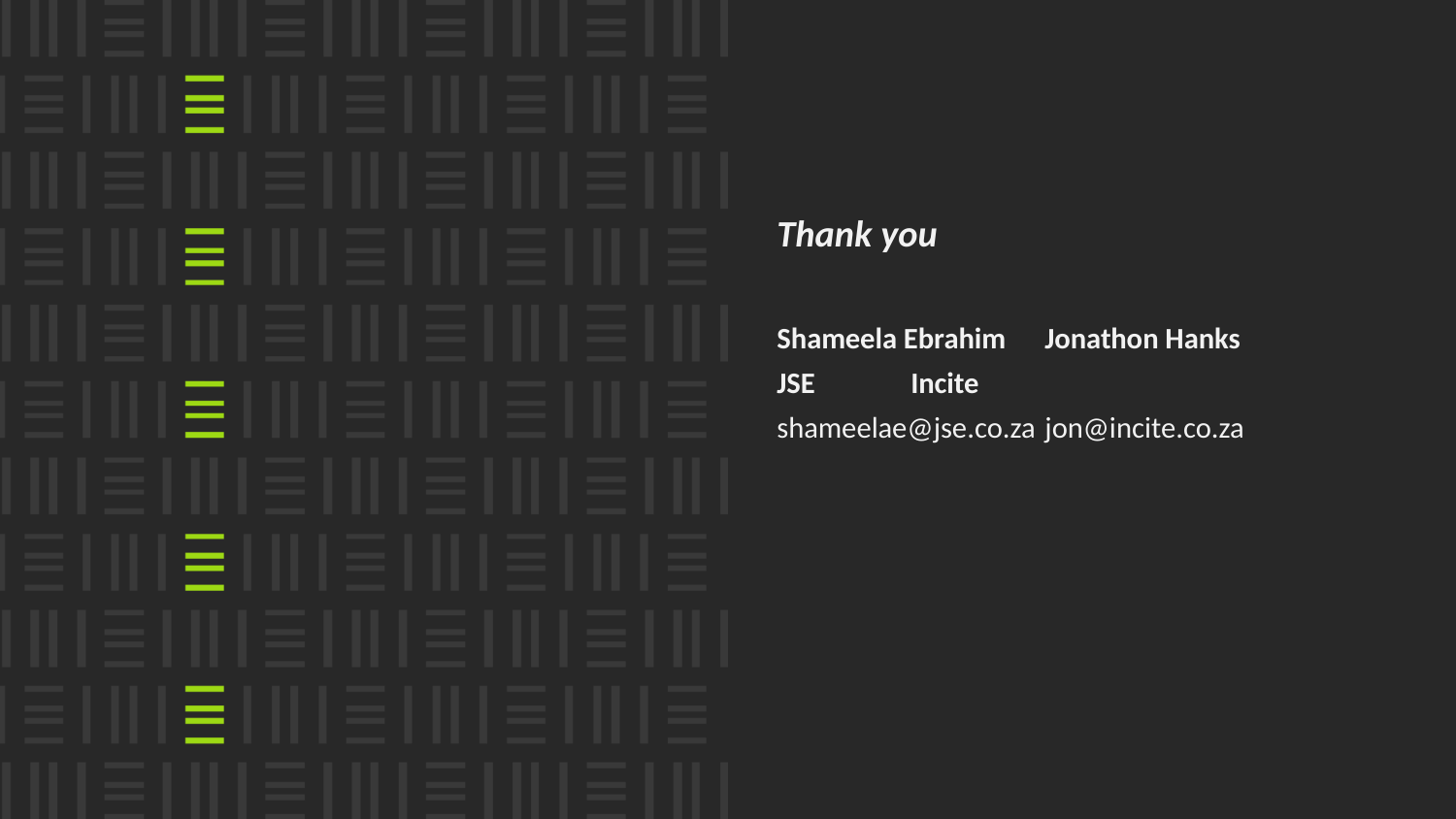

# Thank you Shameela Ebrahim 		Jonathon Hanks JSE						Incite shameelae@jse.co.za 	jon@incite.co.za